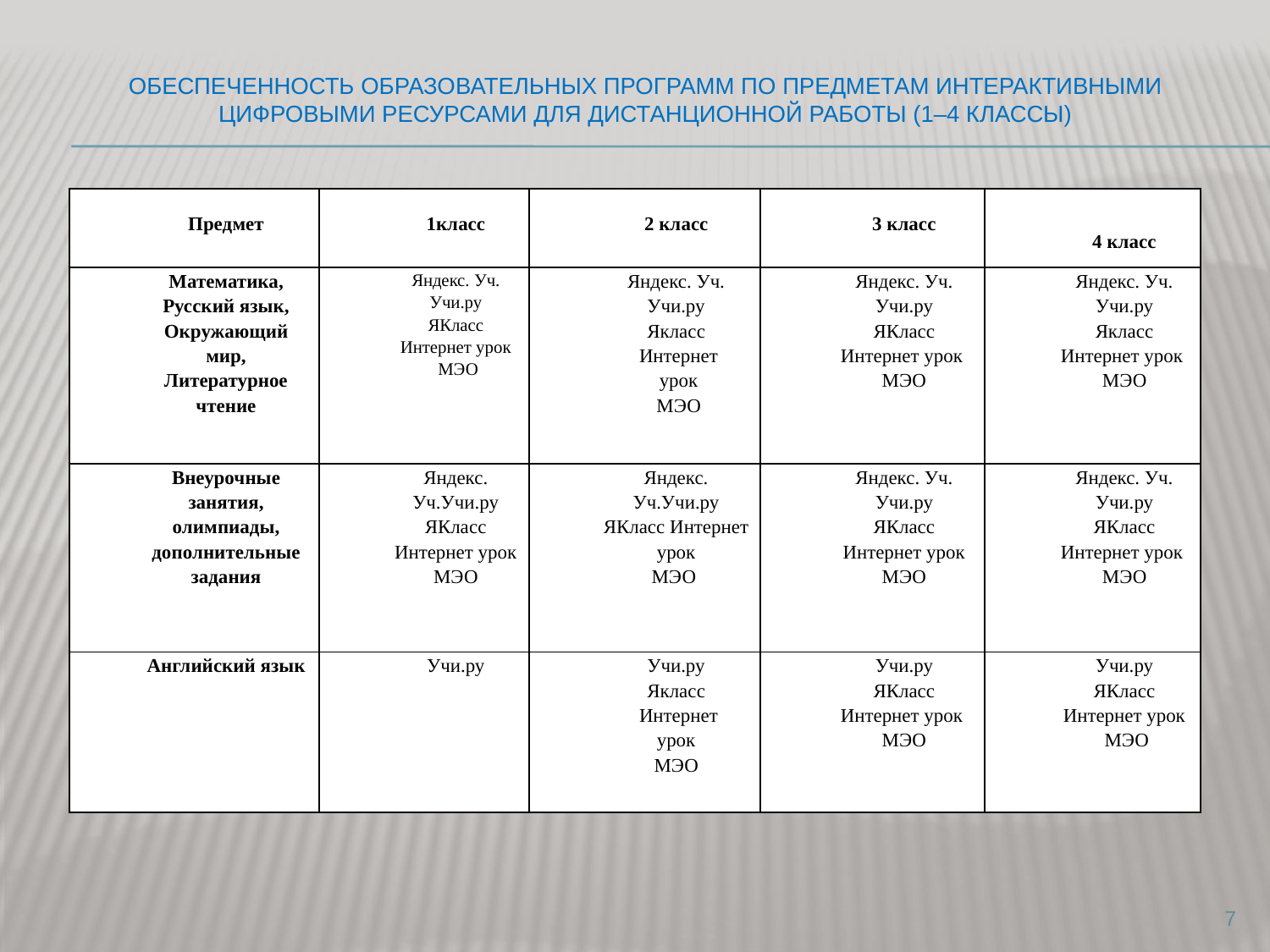

# Обеспеченность образовательных программ по предметам интерактивными цифровыми ресурсами для дистанционной работы (1–4 классы)
| Предмет | 1класс | 2 класс | 3 класс | 4 класс |
| --- | --- | --- | --- | --- |
| Математика, Русский язык, Окружающий мир, Литературное чтение | Яндекс. Уч. Учи.ру ЯКласс Интернет урок МЭО | Яндекс. Уч. Учи.ру Якласс Интернет урок МЭО | Яндекс. Уч. Учи.ру ЯКласс Интернет урок МЭО | Яндекс. Уч. Учи.ру Якласс Интернет урок МЭО |
| Внеурочные занятия, олимпиады, дополнительные задания | Яндекс. Уч.Учи.ру ЯКласс Интернет урок МЭО | Яндекс. Уч.Учи.ру ЯКласс Интернет урок МЭО | Яндекс. Уч. Учи.ру ЯКласс Интернет урок МЭО | Яндекс. Уч. Учи.ру ЯКласс Интернет урок МЭО |
| Английский язык | Учи.ру | Учи.ру Якласс Интернет урок МЭО | Учи.ру ЯКласс Интернет урок МЭО | Учи.ру ЯКласс Интернет урок МЭО |
7